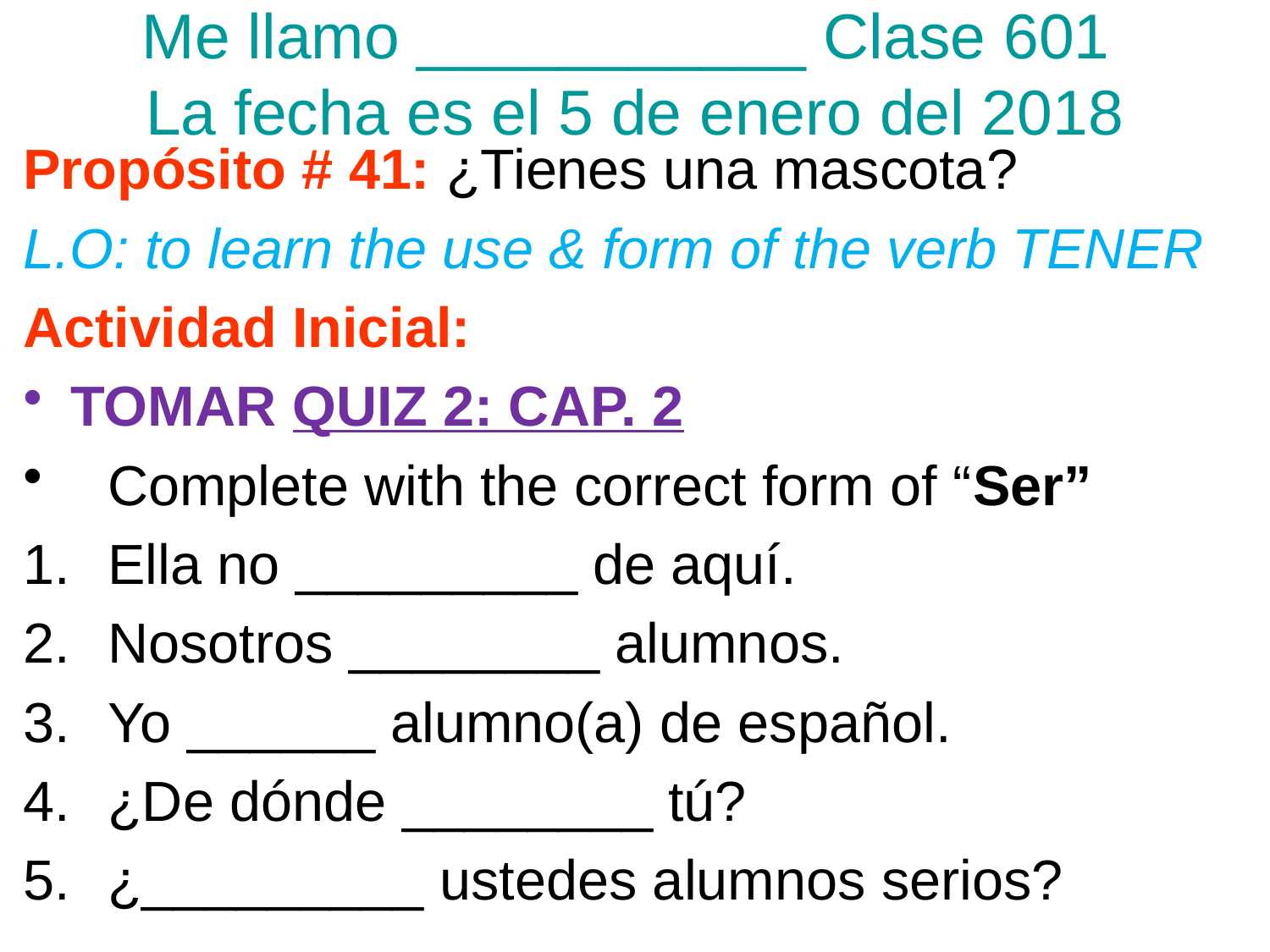

Me llamo ___________ Clase 601
La fecha es el 5 de enero del 2018
Propósito # 41: ¿Tienes una mascota?
L.O: to learn the use & form of the verb TENER
Actividad Inicial:
TOMAR QUIZ 2: CAP. 2
Complete with the correct form of “Ser”
Ella no _________ de aquí.
Nosotros ________ alumnos.
Yo ______ alumno(a) de español.
¿De dónde ________ tú?
¿_________ ustedes alumnos serios?